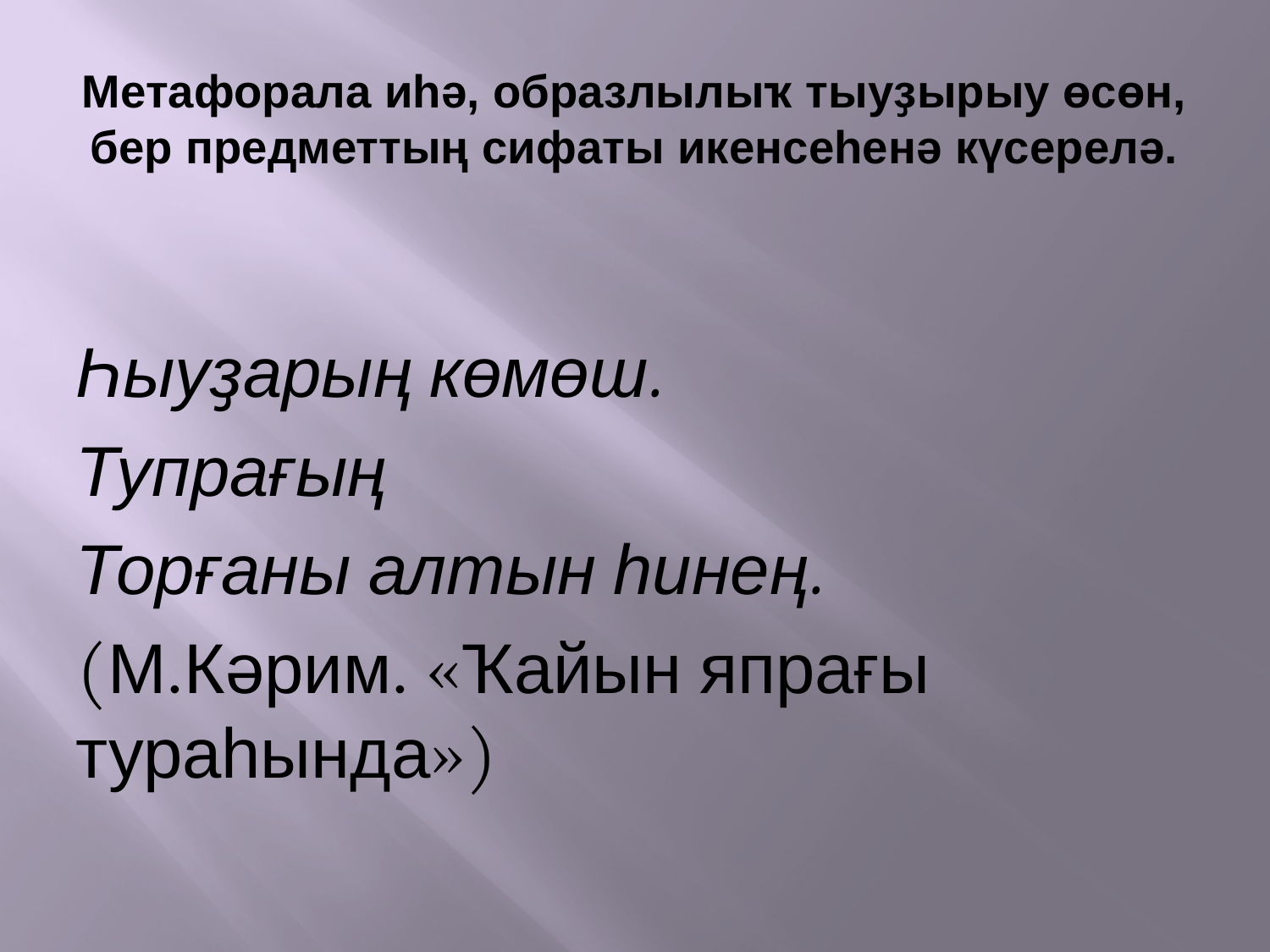

# Метафорала иһә, образлылыҡ тыуҙырыу өсөн, бер предметтың сифаты икенсеһенә күсерелә.

Һыуҙарың көмөш.
Тупрағың
Торғаны алтын һинең.
(М.Кәрим. «Ҡайын япрағы тураһында»)